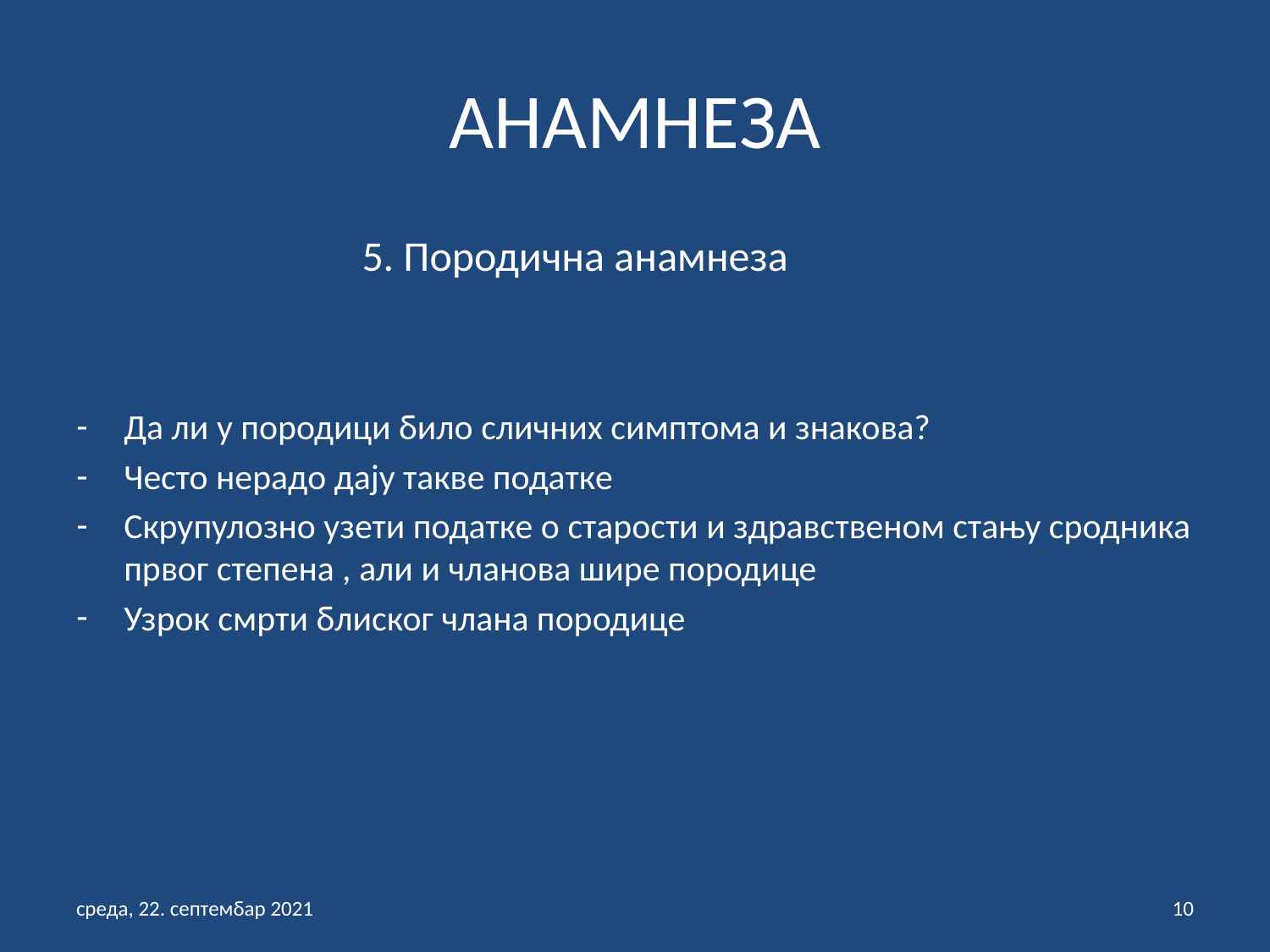

# АНАМНЕЗА
                              5. Породична анамнеза

Да ли у породици било сличних симптома и знакова?
Често нерадо дају такве податке
Скрупулозно узети податке о старости и здравственом стању сродника првог степена , али и чланова шире породице
Узрок смрти блиског члана породице
среда, 22. септембар 2021
10